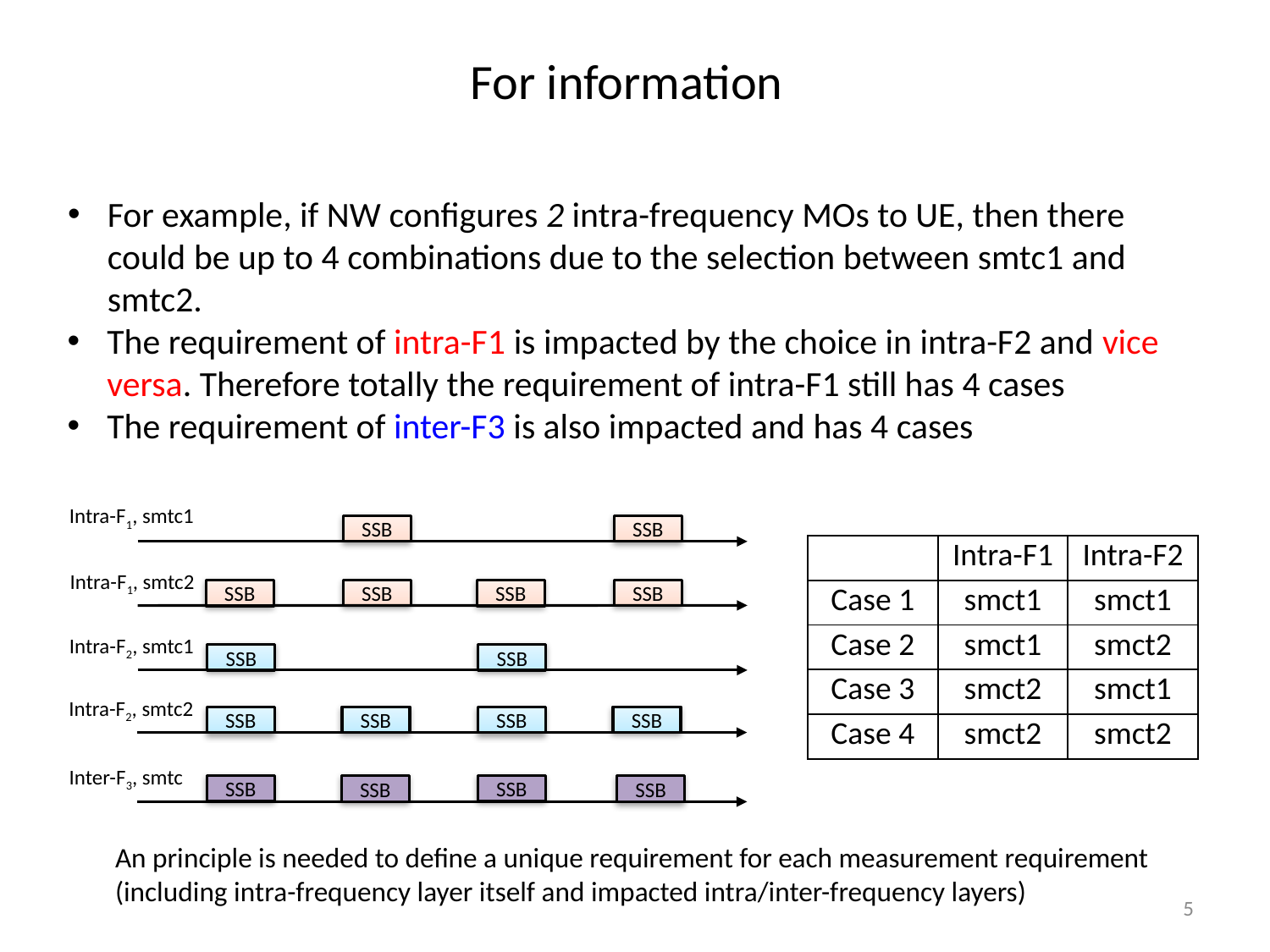

# For information
For example, if NW configures 2 intra-frequency MOs to UE, then there could be up to 4 combinations due to the selection between smtc1 and smtc2.
The requirement of intra-F1 is impacted by the choice in intra-F2 and vice versa. Therefore totally the requirement of intra-F1 still has 4 cases
The requirement of inter-F3 is also impacted and has 4 cases

Intra-F1, smtc1
SSB
SSB
SSB
SSB
SSB
SSB
SSB
SSB
SSB
SSB
SSB
SSB
SSB
SSB
SSB
SSB
|  | Intra-F1 | Intra-F2 |
| --- | --- | --- |
| Case 1 | smct1 | smct1 |
| Case 2 | smct1 | smct2 |
| Case 3 | smct2 | smct1 |
| Case 4 | smct2 | smct2 |
Intra-F1, smtc2
Intra-F2, smtc1
Intra-F2, smtc2
Inter-F3, smtc
An principle is needed to define a unique requirement for each measurement requirement (including intra-frequency layer itself and impacted intra/inter-frequency layers)
5